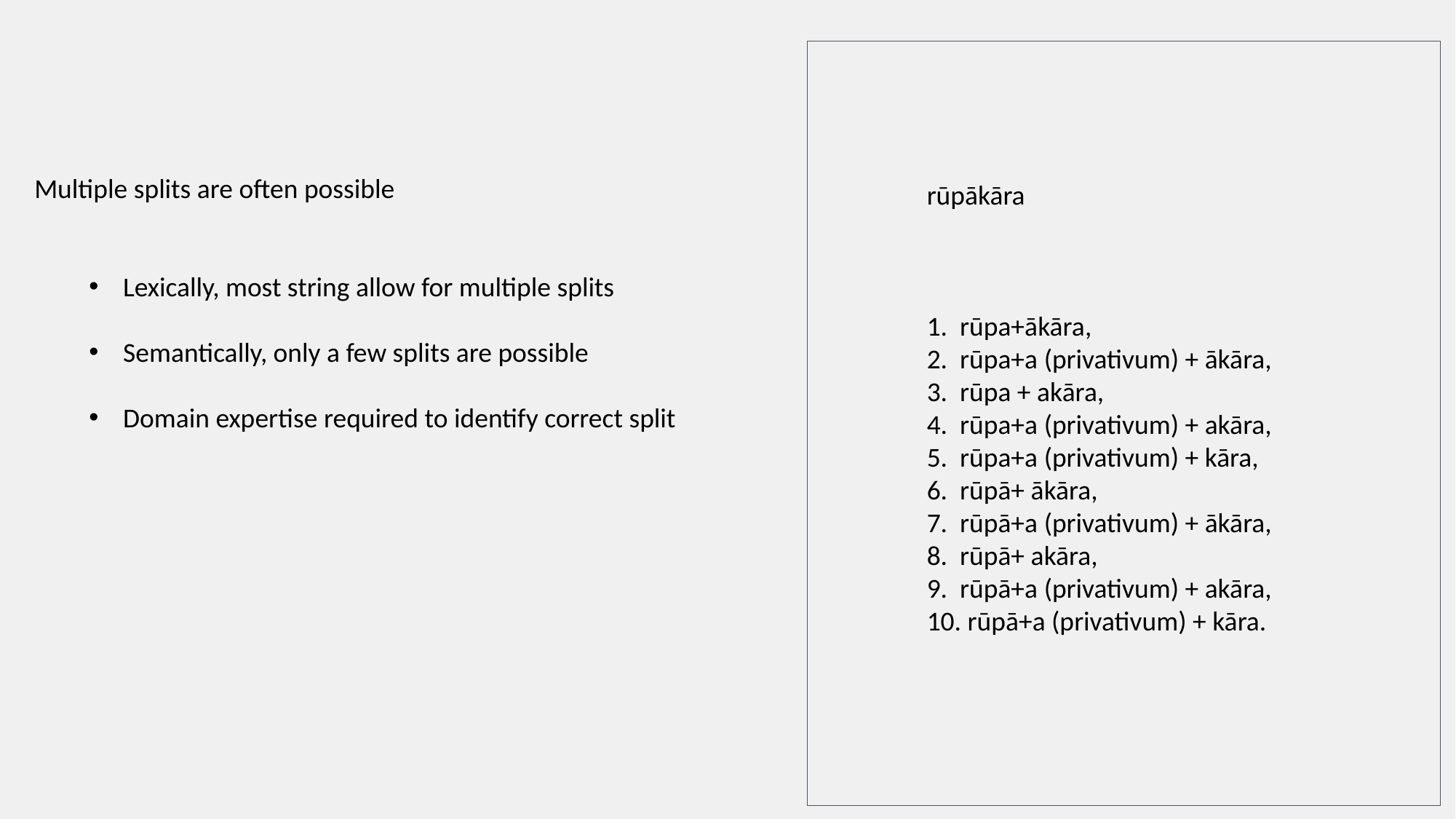

rūpākāra

	1.  rūpa+ākāra,
	2.  rūpa+a (privativum) + ākāra,
	3.  rūpa + akāra,
	4.  rūpa+a (privativum) + akāra,
	5.  rūpa+a (privativum) + kāra,
	6.  rūpā+ ākāra,
	7.  rūpā+a (privativum) + ākāra,
	8.  rūpā+ akāra,
	9.  rūpā+a (privativum) + akāra,
	10. rūpā+a (privativum) + kāra.

Multiple splits are often possible

Lexically, most string allow for multiple splits

Semantically, only a few splits are possible

Domain expertise required to identify correct split